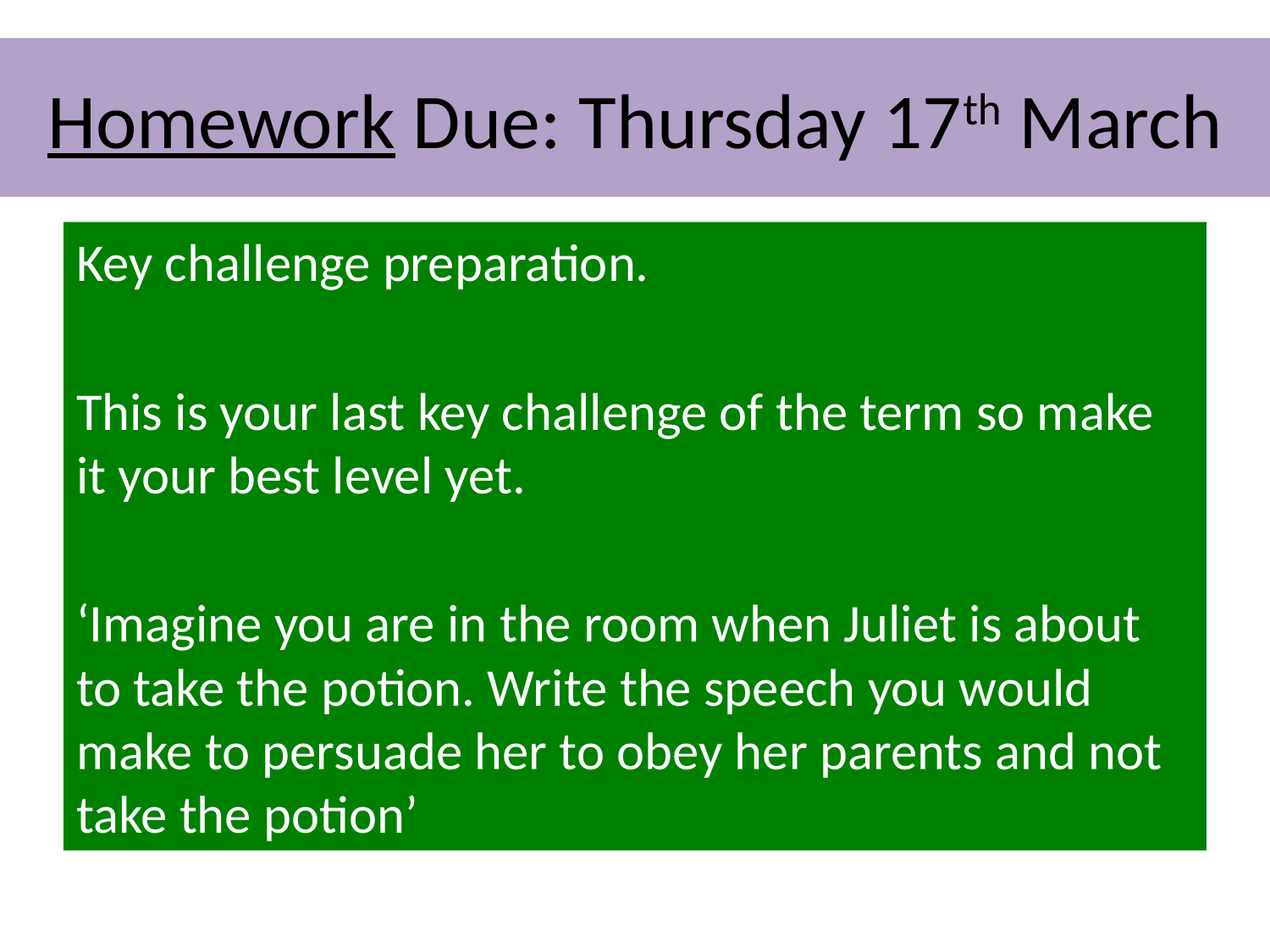

# Homework Due: Thursday 17th March
Key challenge preparation.

This is your last key challenge of the term so make it your best level yet.

‘Imagine you are in the room when Juliet is about to take the potion. Write the speech you would make to persuade her to obey her parents and not take the potion’